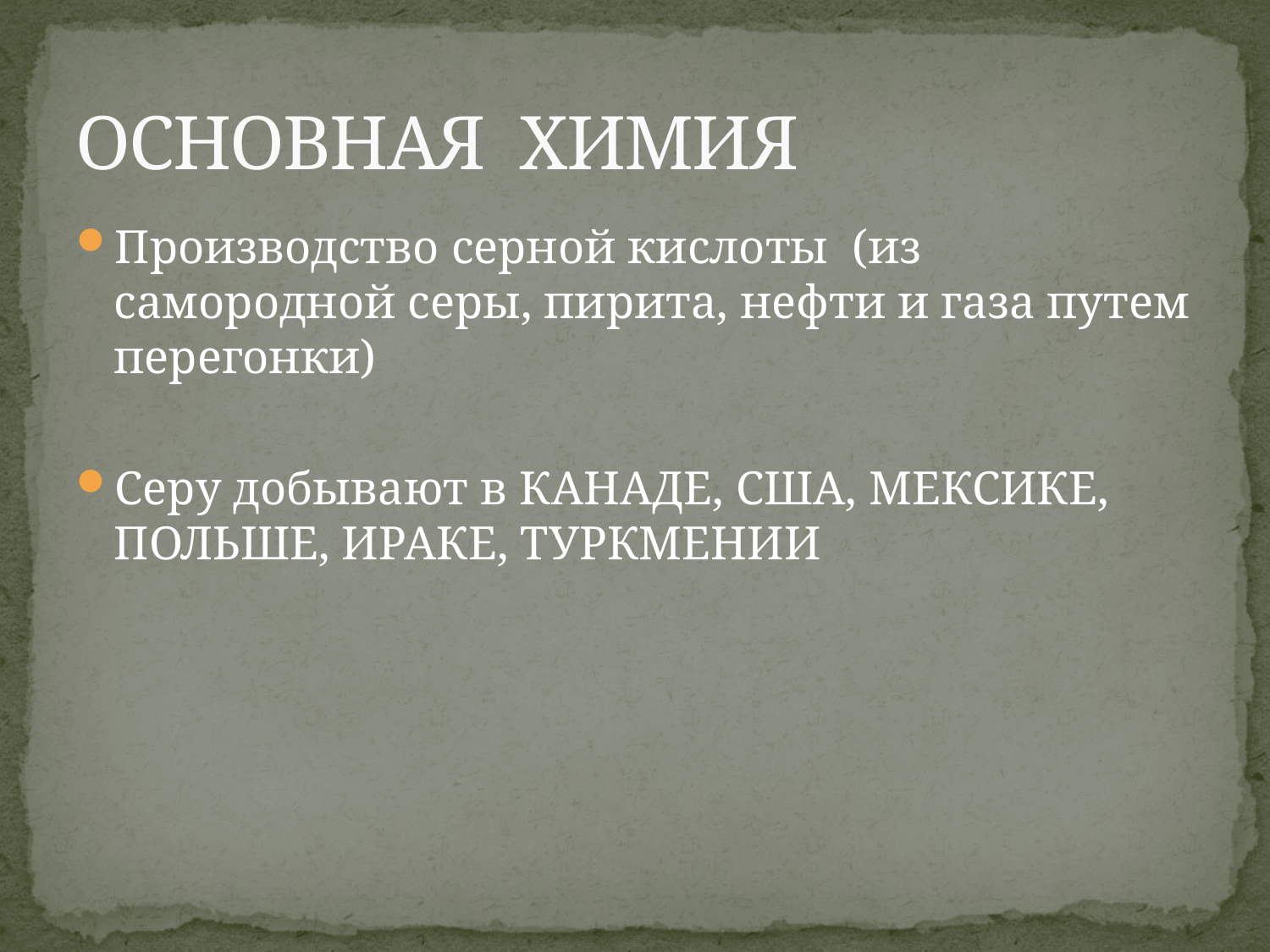

# ОСНОВНАЯ  ХИМИЯ
Производство серной кислоты  (из самородной серы, пирита, нефти и газа путем перегонки)

Серу добывают в КАНАДЕ, США, МЕКСИКЕ, ПОЛЬШЕ, ИРАКЕ, ТУРКМЕНИИ